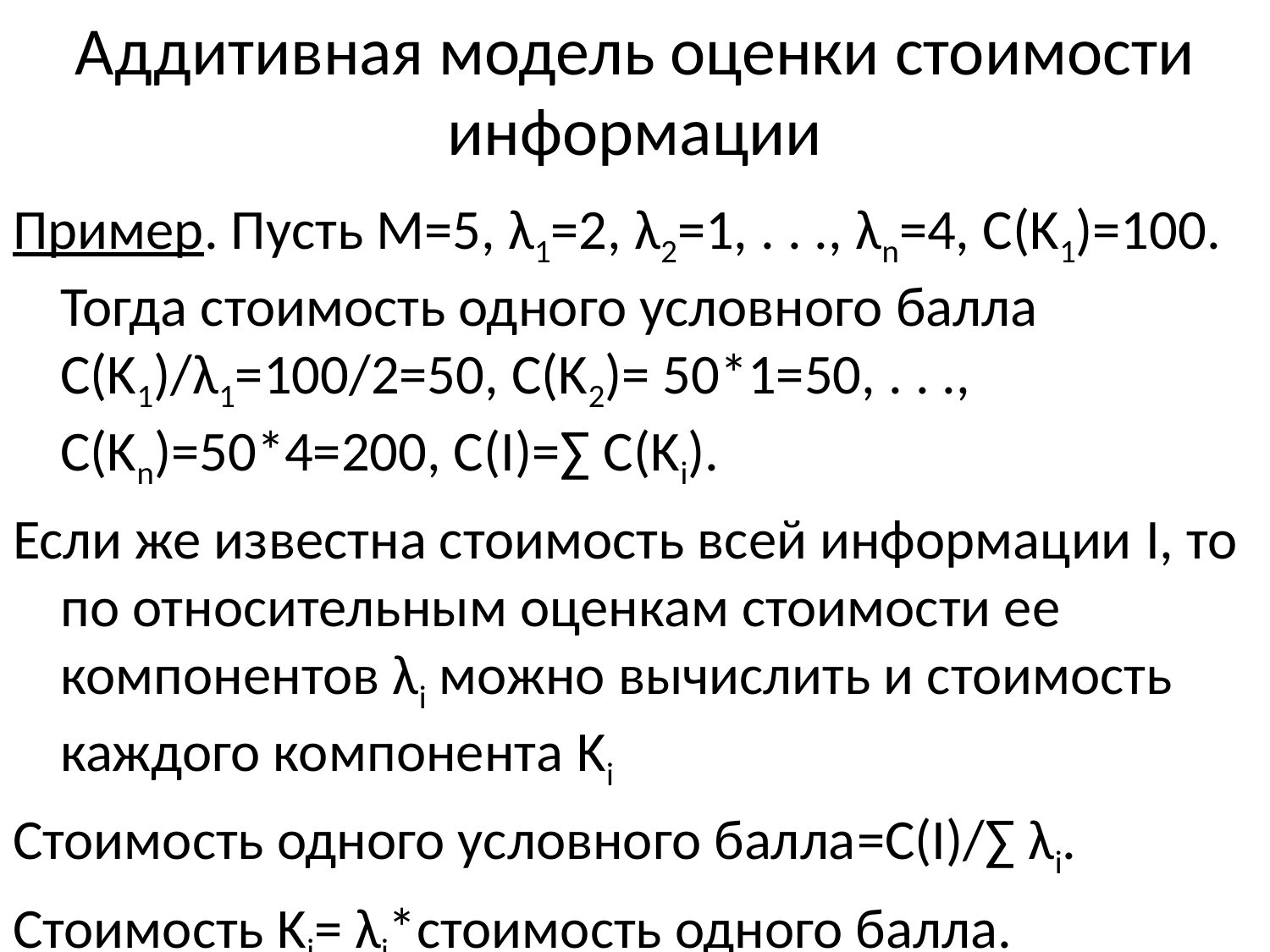

# Аддитивная модель оценки стоимости информации
Пример. Пусть M=5, λ1=2, λ2=1, . . ., λn=4, C(K1)=100. Тогда стоимость одного условного балла C(K1)/λ1=100/2=50, C(K2)= 50*1=50, . . ., C(Kn)=50*4=200, C(I)=∑ C(Ki).
Если же известна стоимость всей информации I, то по относительным оценкам стоимости ее компонентов λi можно вычислить и стоимость каждого компонента Ki
Стоимость одного условного балла=C(I)/∑ λi.
Стоимость Ki= λi*стоимость одного балла.